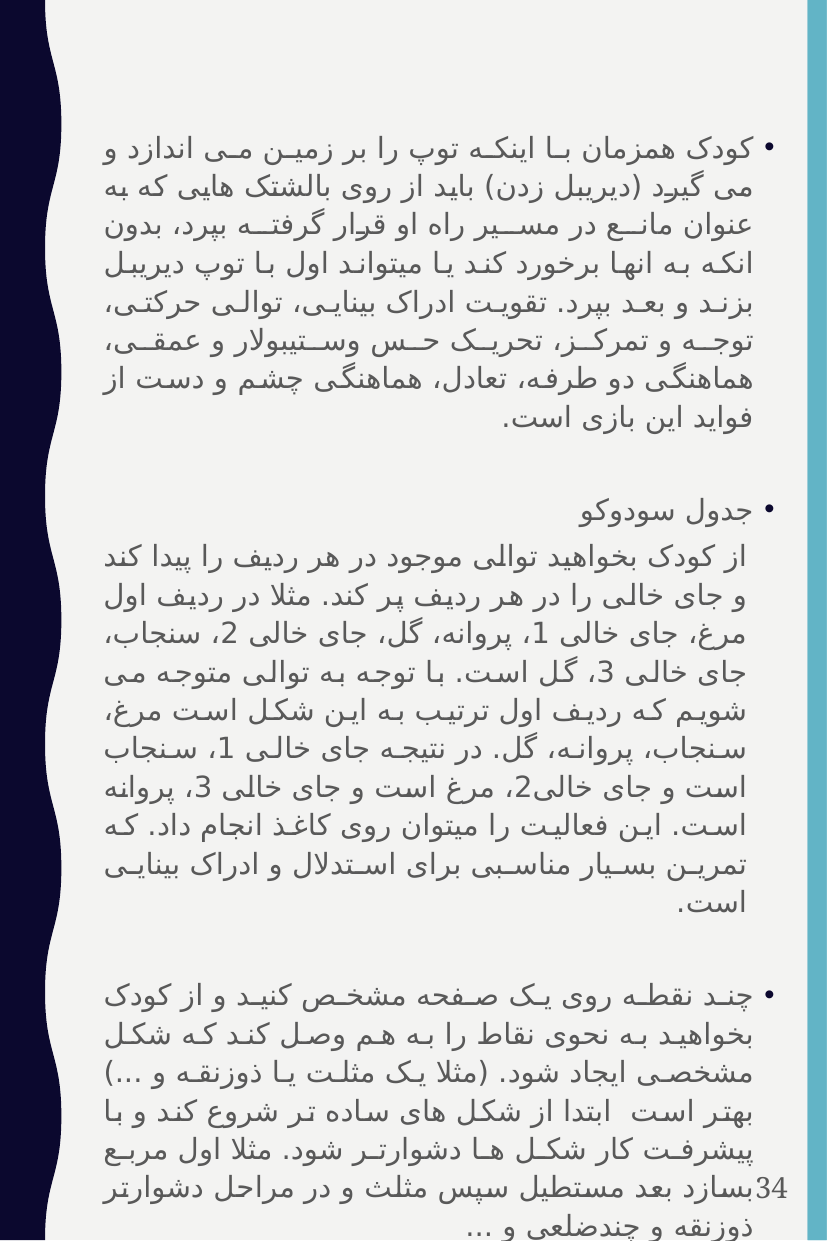

کودک همزمان با اینکه توپ را بر زمین می اندازد و می گیرد (دیریبل زدن) باید از روی بالشتک هایی که به عنوان مانع در مسیر راه او قرار گرفته بپرد، بدون انکه به انها برخورد کند یا میتواند اول با توپ دیریبل بزند و بعد بپرد. تقویت ادراک بینایی، توالی حرکتی، توجه و تمرکز، تحریک حس وستیبولار و عمقی، هماهنگی دو طرفه، تعادل، هماهنگی چشم و دست از فواید این بازی است.

جدول سودوکو
از کودک بخواهید توالی موجود در هر ردیف را پیدا کند و جای خالی را در هر ردیف پر کند. مثلا در ردیف اول مرغ، جای خالی 1، پروانه، گل، جای خالی 2، سنجاب، جای خالی 3، گل است. با توجه به توالی متوجه می شویم که ردیف اول ترتیب به این شکل است مرغ، سنجاب، پروانه، گل. در نتیجه جای خالی 1، سنجاب است و جای خالی2، مرغ است و جای خالی 3، پروانه است. این فعالیت را میتوان روی کاغذ انجام داد. که تمرین بسیار مناسبی برای استدلال و ادراک بینایی است.

چند نقطه روی یک صفحه مشخص کنید و از کودک بخواهید به نحوی نقاط را به هم وصل کند که شکل مشخصی ایجاد شود. (مثلا یک مثلت یا ذوزنقه و ...) بهتر است  ابتدا از شکل های ساده تر شروع کند و با پیشرفت کار شکل ها دشوارتر شود. مثلا اول مربع بسازد بعد مستطیل سپس مثلث و در مراحل دشوارتر ذوزنقه و چندضلعی و ...
این بازی به ادراک بینایی و توجه دیداری کمک می کند.

توپی را به سر طنابی بسته و آن را حول یک نقطه در یک مسیر دایره ای روی زمین بچرخانید. از کودک بخواهید از روی طناب و توپ بپرد. این تمرین موجب تقویت کنترل تعادلی کودک، سرعت عمل و تمرکز و توجه می شود.

34